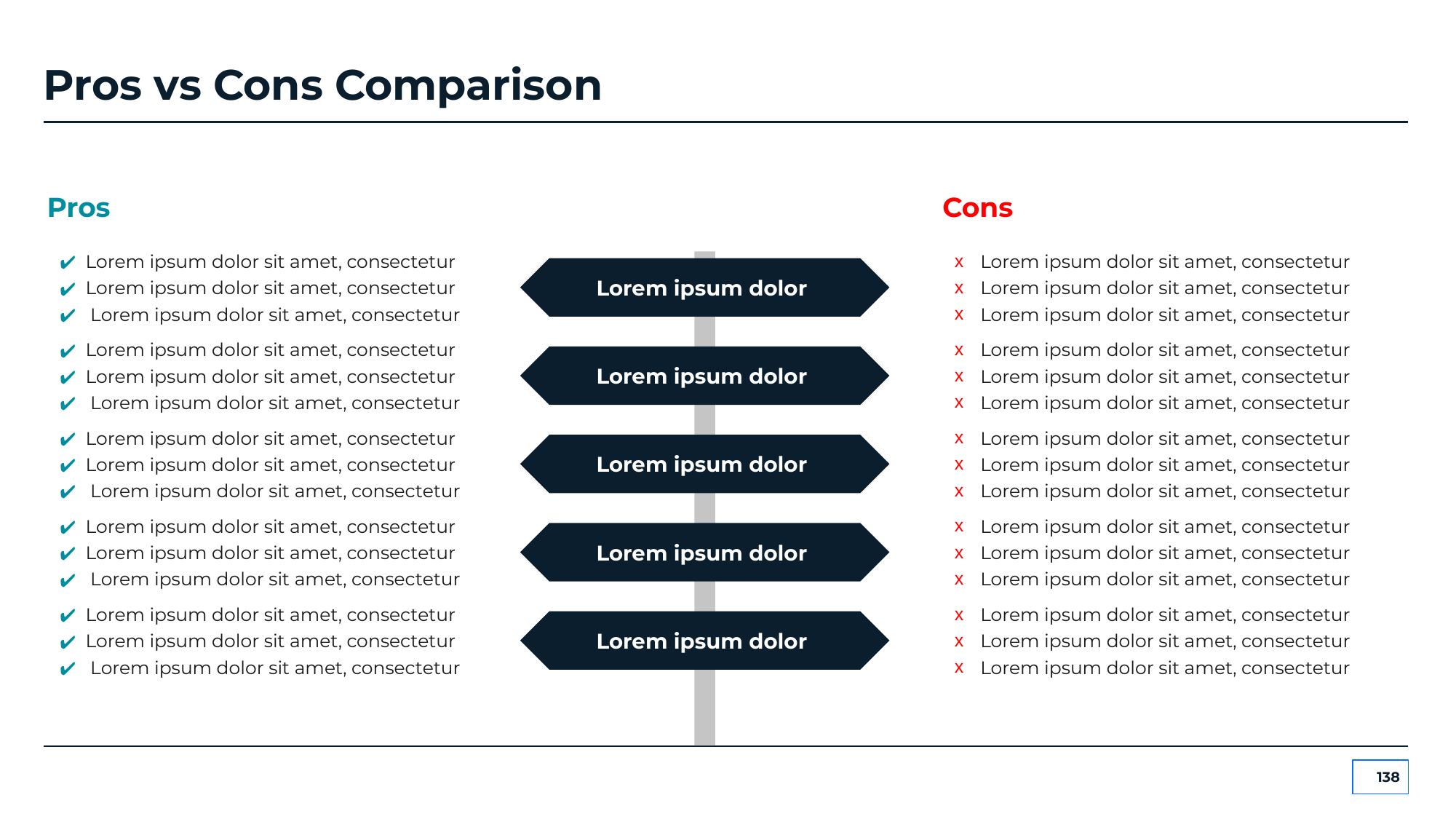

# Pros vs Cons Comparison
Pros
Cons
Lorem ipsum dolor sit amet, consectetur
Lorem ipsum dolor sit amet, consectetur
 Lorem ipsum dolor sit amet, consectetur
Lorem ipsum dolor sit amet, consectetur
Lorem ipsum dolor sit amet, consectetur
Lorem ipsum dolor sit amet, consectetur

Lorem ipsum dolor
Lorem ipsum dolor sit amet, consectetur
Lorem ipsum dolor sit amet, consectetur
 Lorem ipsum dolor sit amet, consectetur
Lorem ipsum dolor sit amet, consectetur
Lorem ipsum dolor sit amet, consectetur
Lorem ipsum dolor sit amet, consectetur
Lorem ipsum dolor
Lorem ipsum dolor sit amet, consectetur
Lorem ipsum dolor sit amet, consectetur
 Lorem ipsum dolor sit amet, consectetur
Lorem ipsum dolor sit amet, consectetur
Lorem ipsum dolor sit amet, consectetur
Lorem ipsum dolor sit amet, consectetur
Lorem ipsum dolor
Lorem ipsum dolor sit amet, consectetur
Lorem ipsum dolor sit amet, consectetur
 Lorem ipsum dolor sit amet, consectetur
Lorem ipsum dolor sit amet, consectetur
Lorem ipsum dolor sit amet, consectetur
Lorem ipsum dolor sit amet, consectetur
Lorem ipsum dolor
Lorem ipsum dolor sit amet, consectetur
Lorem ipsum dolor sit amet, consectetur
 Lorem ipsum dolor sit amet, consectetur
Lorem ipsum dolor sit amet, consectetur
Lorem ipsum dolor sit amet, consectetur
Lorem ipsum dolor sit amet, consectetur
Lorem ipsum dolor
138